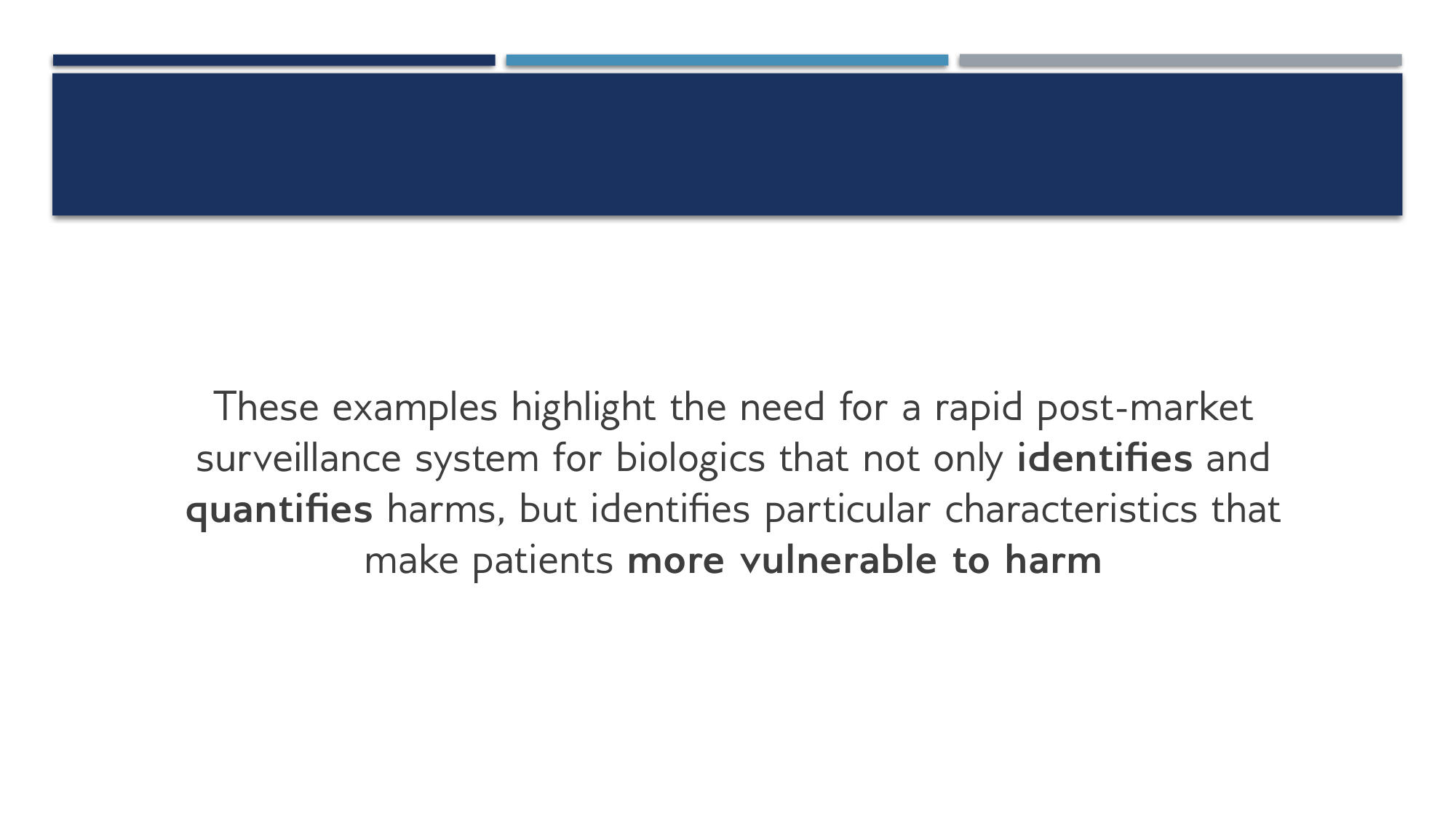

These examples highlight the need for a rapid post-market surveillance system for biologics that not only identifies and quantifies harms, but identifies particular characteristics that make patients more vulnerable to harm